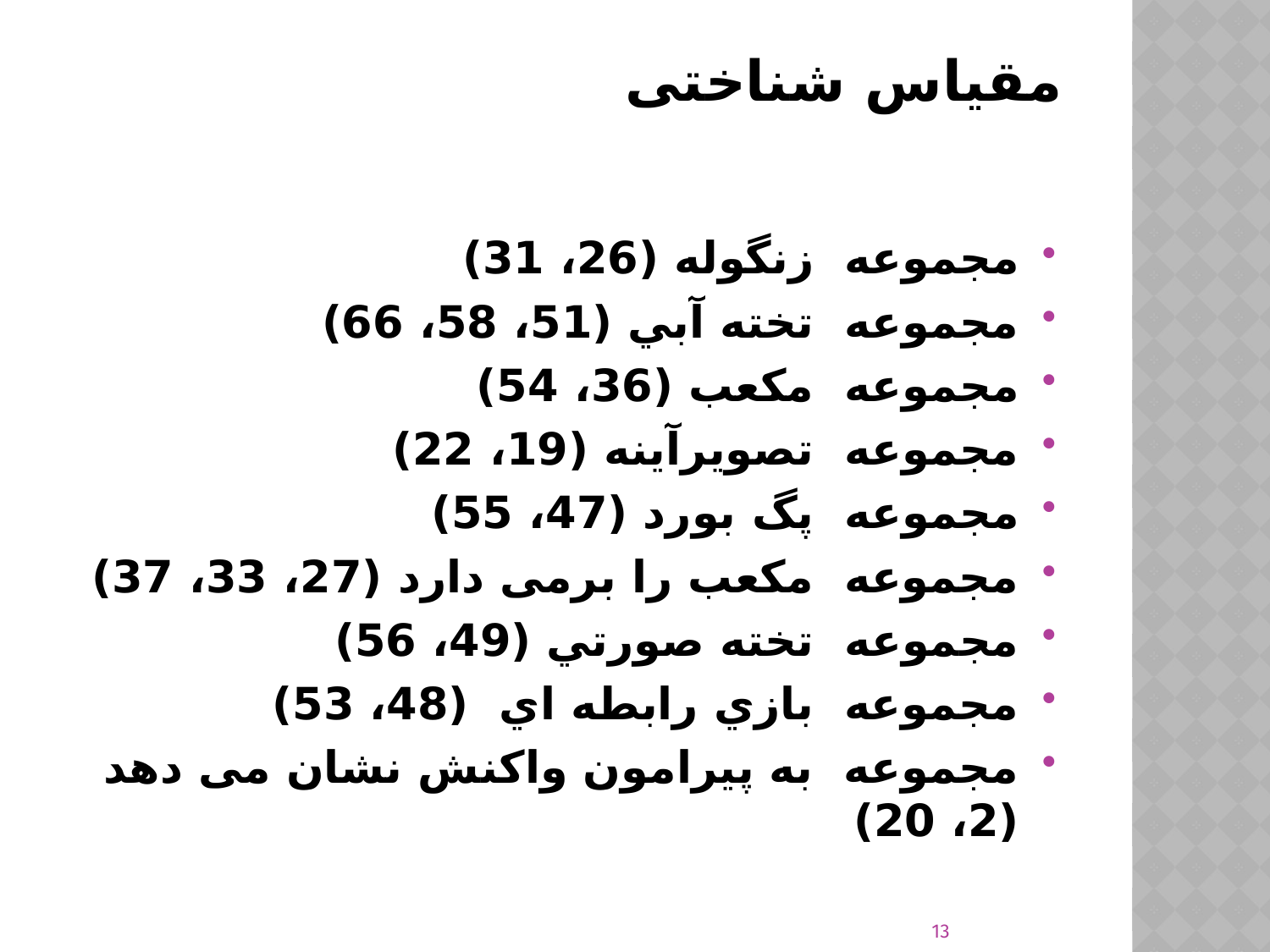

# مقیاس شناختی
مجموعه  زنگوله (26، 31)
مجموعه  تخته آبي (51، 58، 66)
مجموعه  مکعب (36، 54)
مجموعه  تصويرآينه (19، 22)
مجموعه  پگ‌ بورد (47، 55)
مجموعه  مکعب را برمی دارد (27، 33، 37)
مجموعه  تخته صورتي (49، 56)
مجموعه  بازي رابطه اي  (48، 53)
مجموعه  به پیرامون واکنش نشان می دهد (2، 20)

13